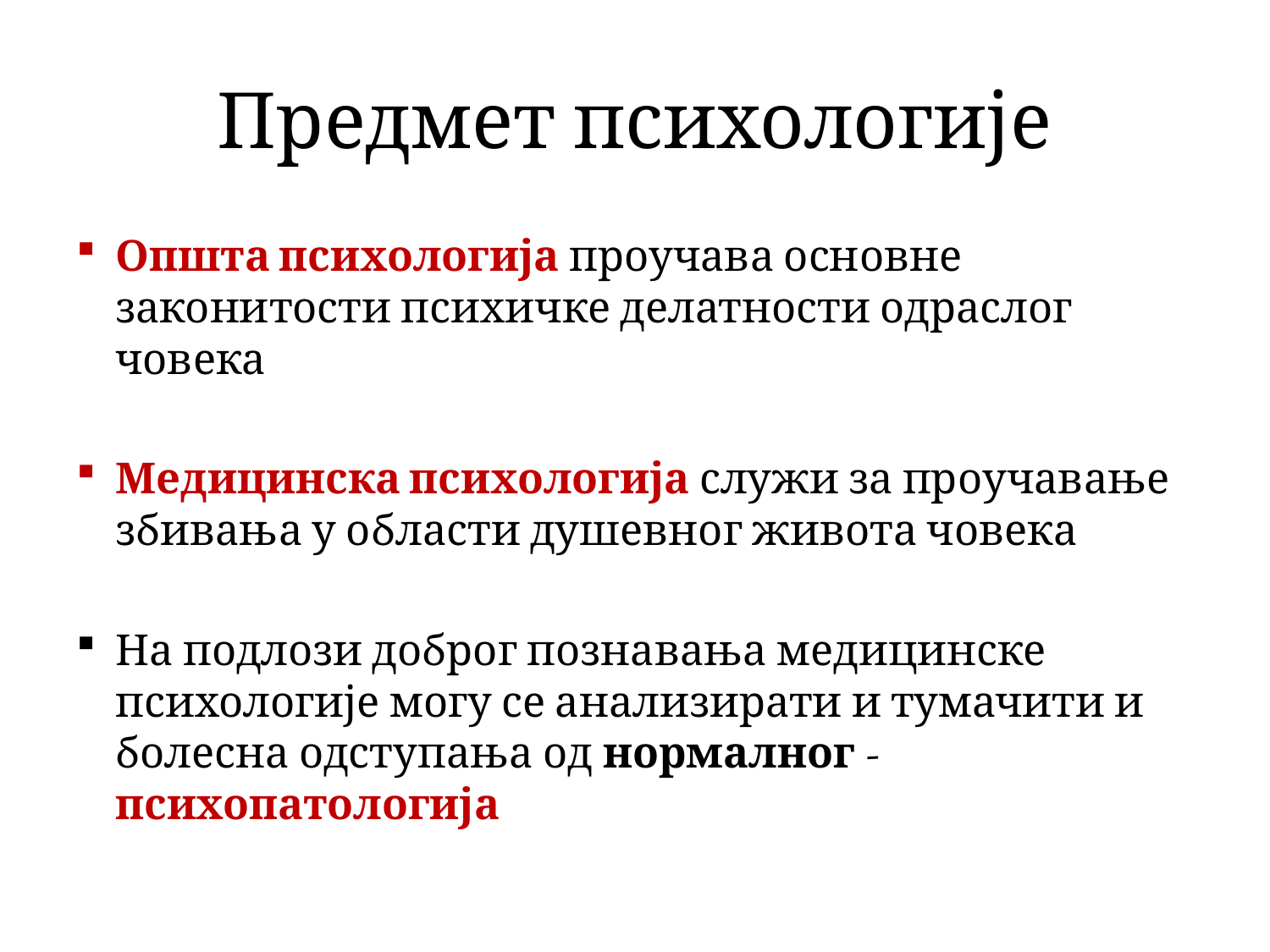

# Предмет психологије
Општа психологија проучава основне законитости психичке делатности одраслог човека

Медицинска психологија служи за проучавање збивања у области душевног живота човека

На подлози доброг познавања медицинске психологије могу се анализирати и тумачити и болесна одступања од нормалног - психопатологија